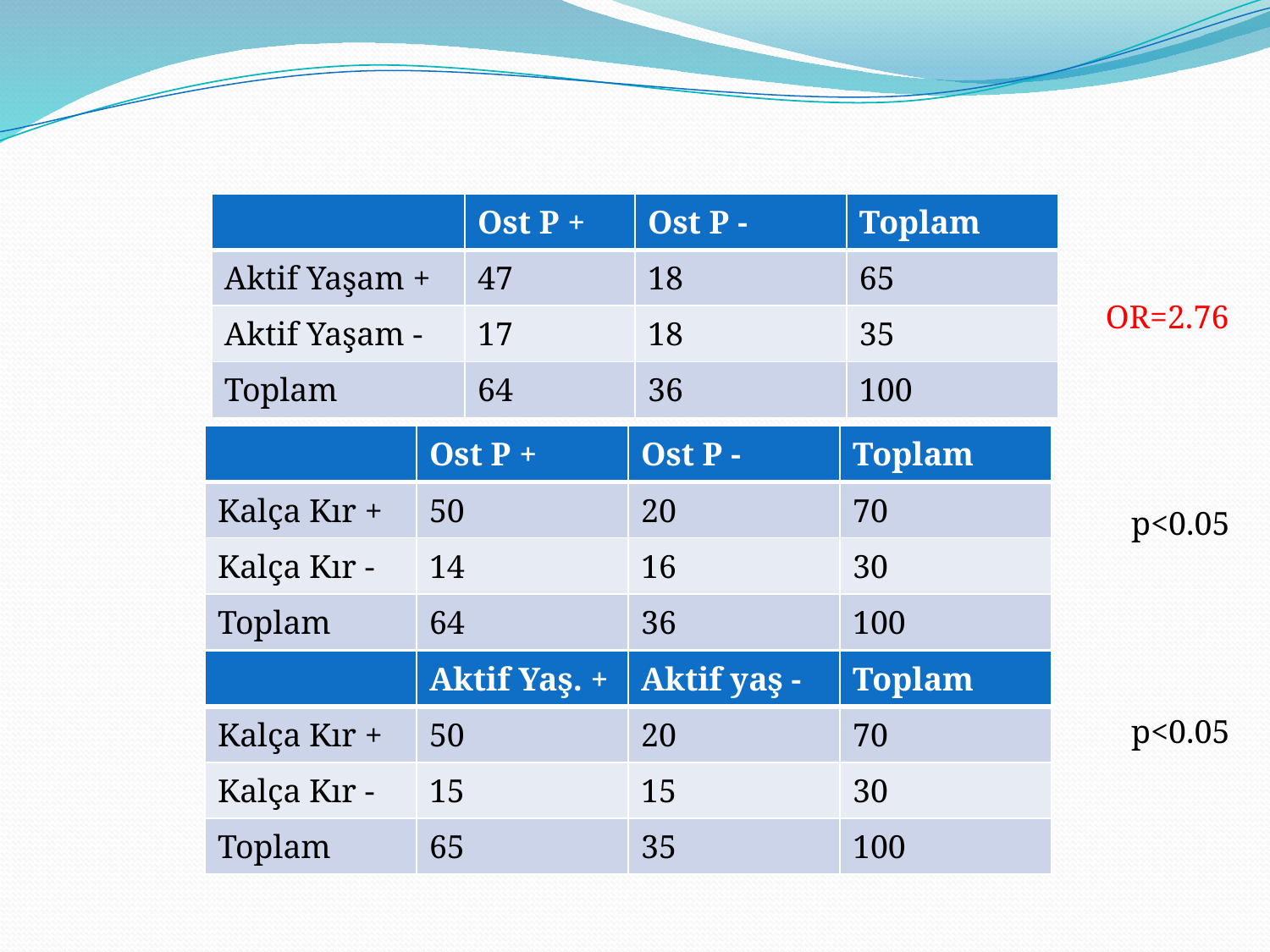

#
|  | Ost P + | Ost P - | Toplam |
| --- | --- | --- | --- |
| Aktif Yaşam + | 47 | 18 | 65 |
| Aktif Yaşam - | 17 | 18 | 35 |
| Toplam | 64 | 36 | 100 |
OR=2.76
|  | Ost P + | Ost P - | Toplam |
| --- | --- | --- | --- |
| Kalça Kır + | 50 | 20 | 70 |
| Kalça Kır - | 14 | 16 | 30 |
| Toplam | 64 | 36 | 100 |
p<0.05
|  | Aktif Yaş. + | Aktif yaş - | Toplam |
| --- | --- | --- | --- |
| Kalça Kır + | 50 | 20 | 70 |
| Kalça Kır - | 15 | 15 | 30 |
| Toplam | 65 | 35 | 100 |
p<0.05